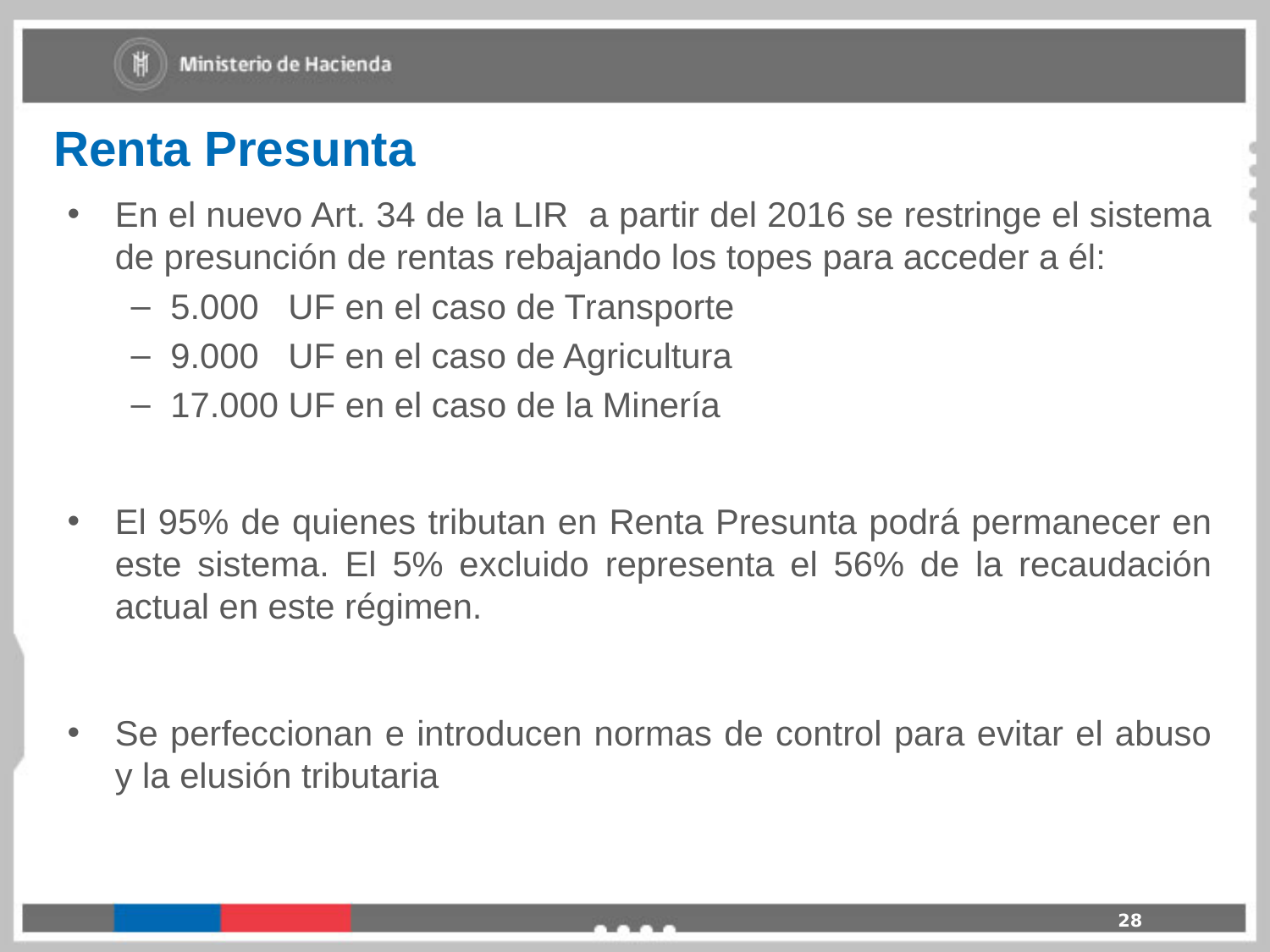

Renta Presunta
En el nuevo Art. 34 de la LIR  a partir del 2016 se restringe el sistema de presunción de rentas rebajando los topes para acceder a él:
5.000   UF en el caso de Transporte
9.000   UF en el caso de Agricultura
17.000 UF en el caso de la Minería

El 95% de quienes tributan en Renta Presunta podrá permanecer en este sistema. El 5% excluido representa el 56% de la recaudación actual en este régimen.

Se perfeccionan e introducen normas de control para evitar el abuso y la elusión tributaria
28